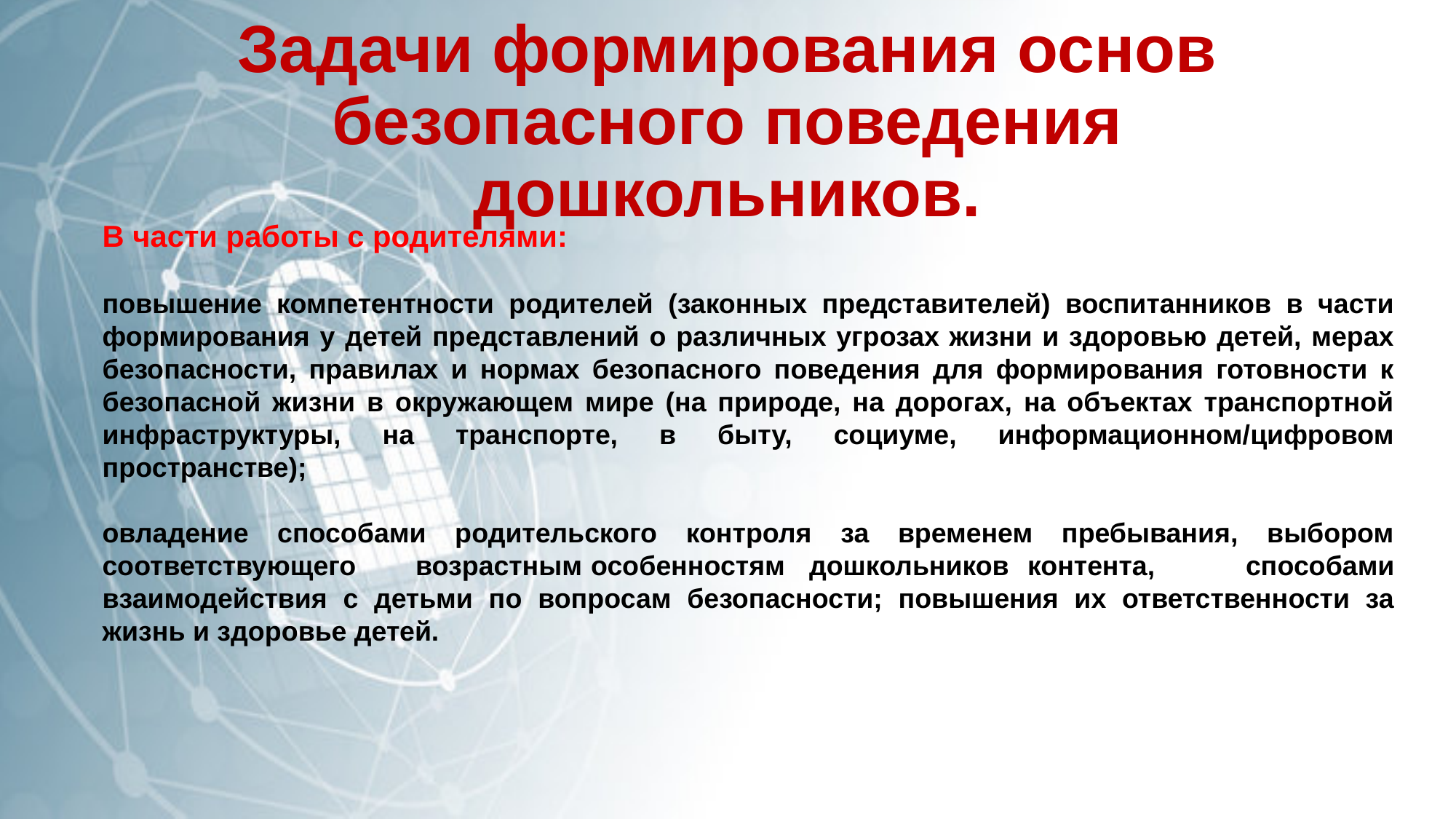

# Задачи формирования основ безопасного поведения дошкольников.
В части работы с родителями:

повышение компетентности родителей (законных представителей) воспитанников в части формирования у детей представлений о различных угрозах жизни и здоровью детей, мерах безопасности, правилах и нормах безопасного поведения для формирования готовности к безопасной жизни в окружающем мире (на природе, на дорогах, на объектах транспортной инфраструктуры, на транспорте, в быту, социуме, информационном/цифровом пространстве);

овладение способами родительского контроля за временем пребывания, выбором соответствующего возрастным	особенностям	дошкольников	контента,	способами взаимодействия с детьми по вопросам безопасности; повышения их ответственности за жизнь и здоровье детей.